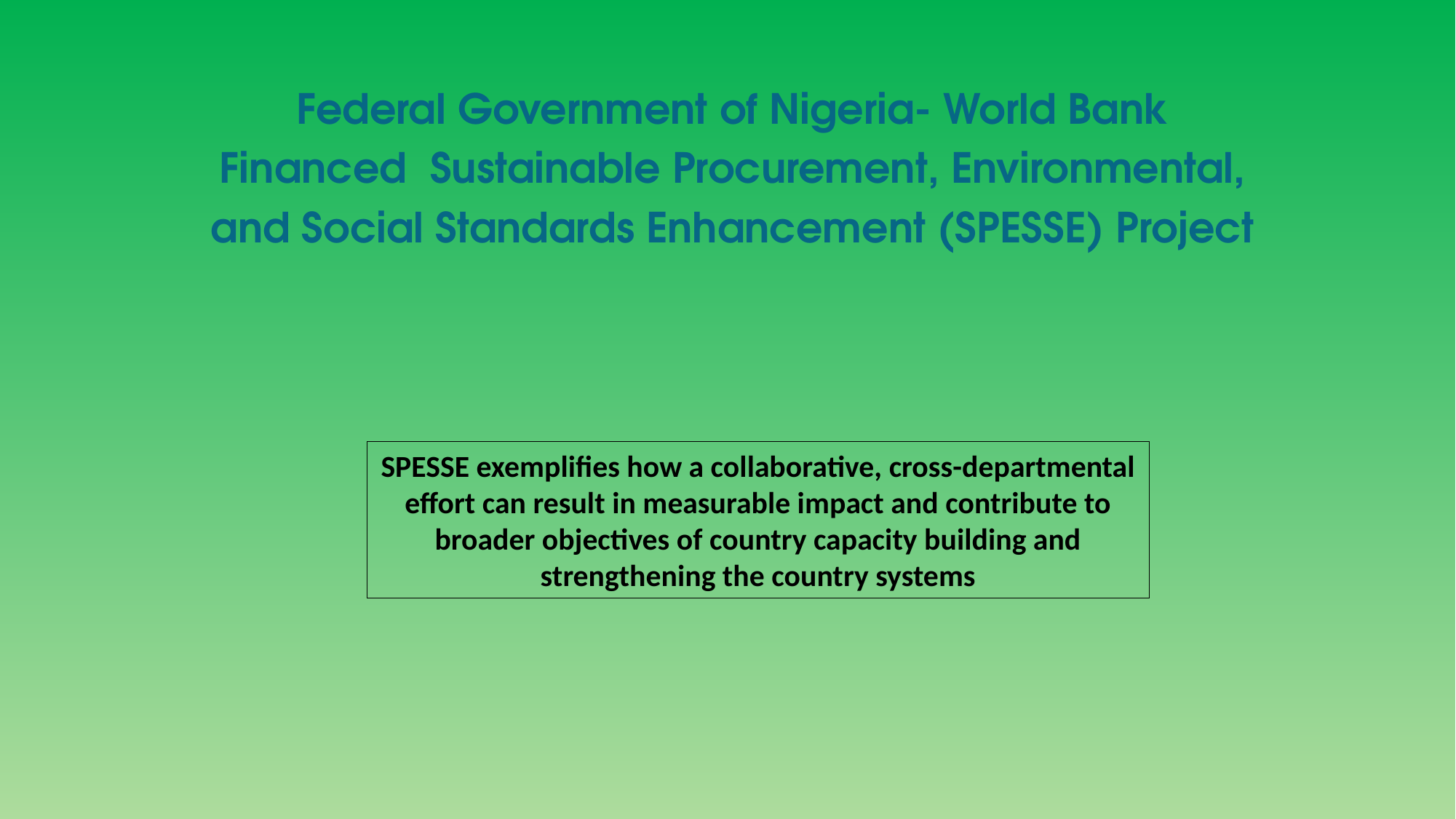

Federal Government of Nigeria- World Bank Financed  Sustainable Procurement, Environmental, and Social Standards Enhancement (SPESSE) Project

SPESSE exemplifies how a collaborative, cross-departmental effort can result in measurable impact and contribute to broader objectives of country capacity building and strengthening the country systems